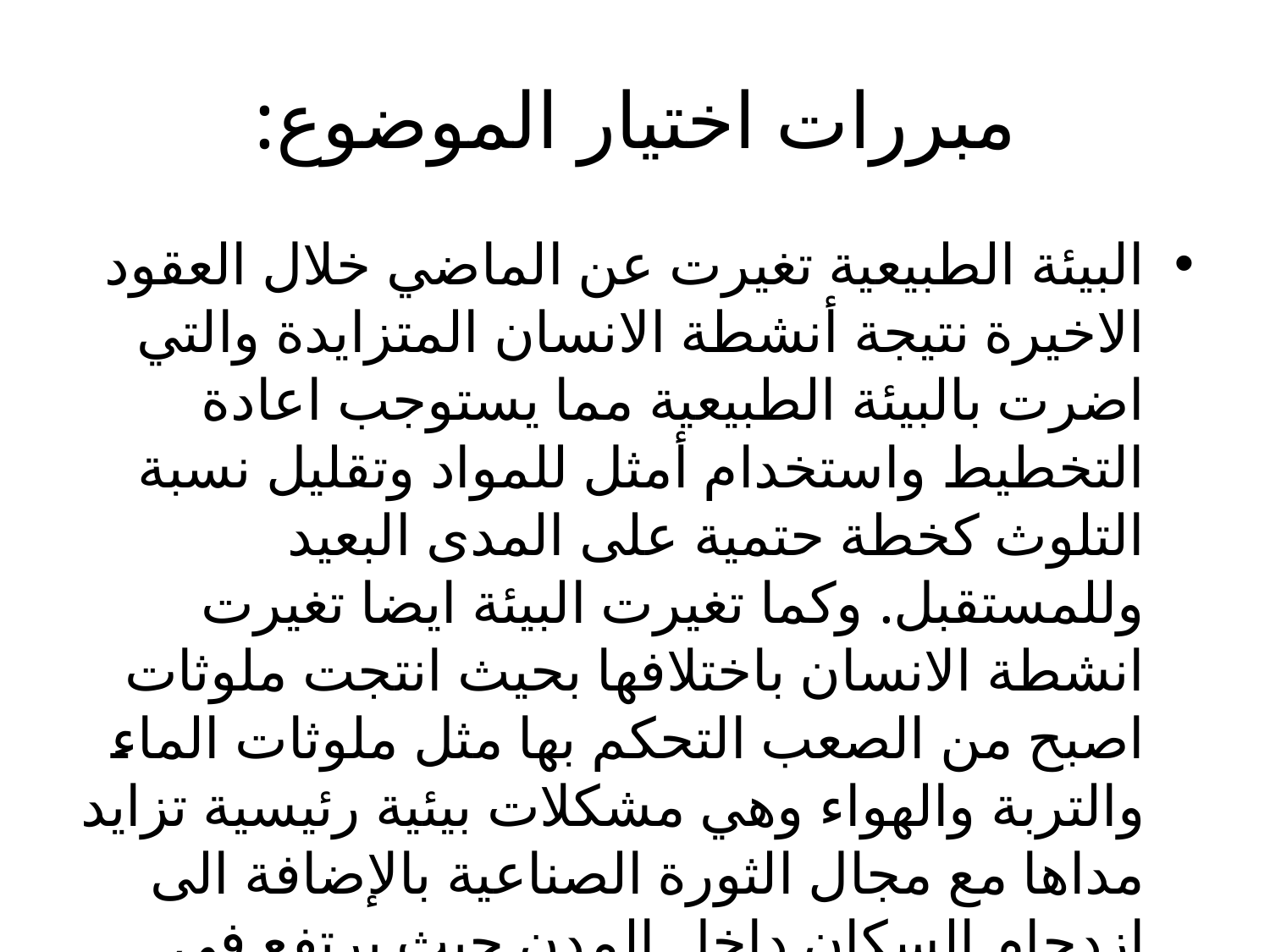

# مبررات اختيار الموضوع:
البيئة الطبيعية تغيرت عن الماضي خلال العقود الاخيرة نتيجة أنشطة الانسان المتزايدة والتي اضرت بالبيئة الطبيعية مما يستوجب اعادة التخطيط واستخدام أمثل للمواد وتقليل نسبة التلوث كخطة حتمية على المدى البعيد وللمستقبل. وكما تغيرت البيئة ايضا تغيرت انشطة الانسان باختلافها بحيث انتجت ملوثات اصبح من الصعب التحكم بها مثل ملوثات الماء والتربة والهواء وهي مشكلات بيئية رئيسية تزايد مداها مع مجال الثورة الصناعية بالإضافة الى ازدحام السكان داخل المدن حيث يرتفع في مدينة كولومبو تريز الملوثات